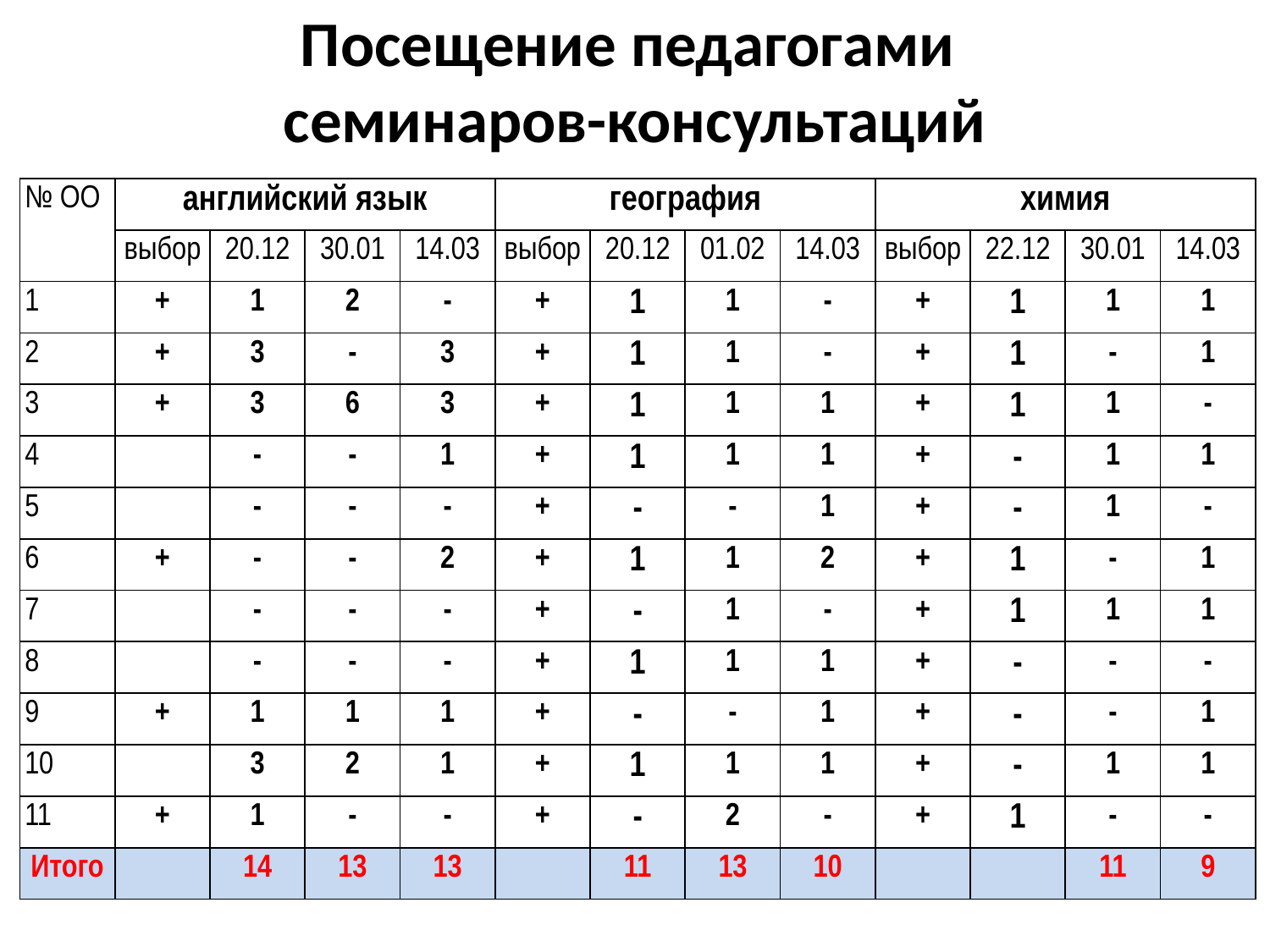

# Посещение педагогами семинаров-консультаций
| № ОО | английский язык |  |  |  | география |  |  |  | химия |  |  |  |
| --- | --- | --- | --- | --- | --- | --- | --- | --- | --- | --- | --- | --- |
|  | выбор | 20.12 | 30.01 | 14.03 | выбор | 20.12 | 01.02 | 14.03 | выбор | 22.12 | 30.01 | 14.03 |
| 1 | + | 1 | 2 | - | + | 1 | 1 | - | + | 1 | 1 | 1 |
| 2 | + | 3 | - | 3 | + | 1 | 1 | - | + | 1 | - | 1 |
| 3 | + | 3 | 6 | 3 | + | 1 | 1 | 1 | + | 1 | 1 | - |
| 4 |  | - | - | 1 | + | 1 | 1 | 1 | + | - | 1 | 1 |
| 5 |  | - | - | - | + | - | - | 1 | + | - | 1 | - |
| 6 | + | - | - | 2 | + | 1 | 1 | 2 | + | 1 | - | 1 |
| 7 |  | - | - | - | + | - | 1 | - | + | 1 | 1 | 1 |
| 8 |  | - | - | - | + | 1 | 1 | 1 | + | - | - | - |
| 9 | + | 1 | 1 | 1 | + | - | - | 1 | + | - | - | 1 |
| 10 |  | 3 | 2 | 1 | + | 1 | 1 | 1 | + | - | 1 | 1 |
| 11 | + | 1 | - | - | + | - | 2 | - | + | 1 | - | - |
| Итого |  | 14 | 13 | 13 |  | 11 | 13 | 10 |  |  | 11 | 9 |